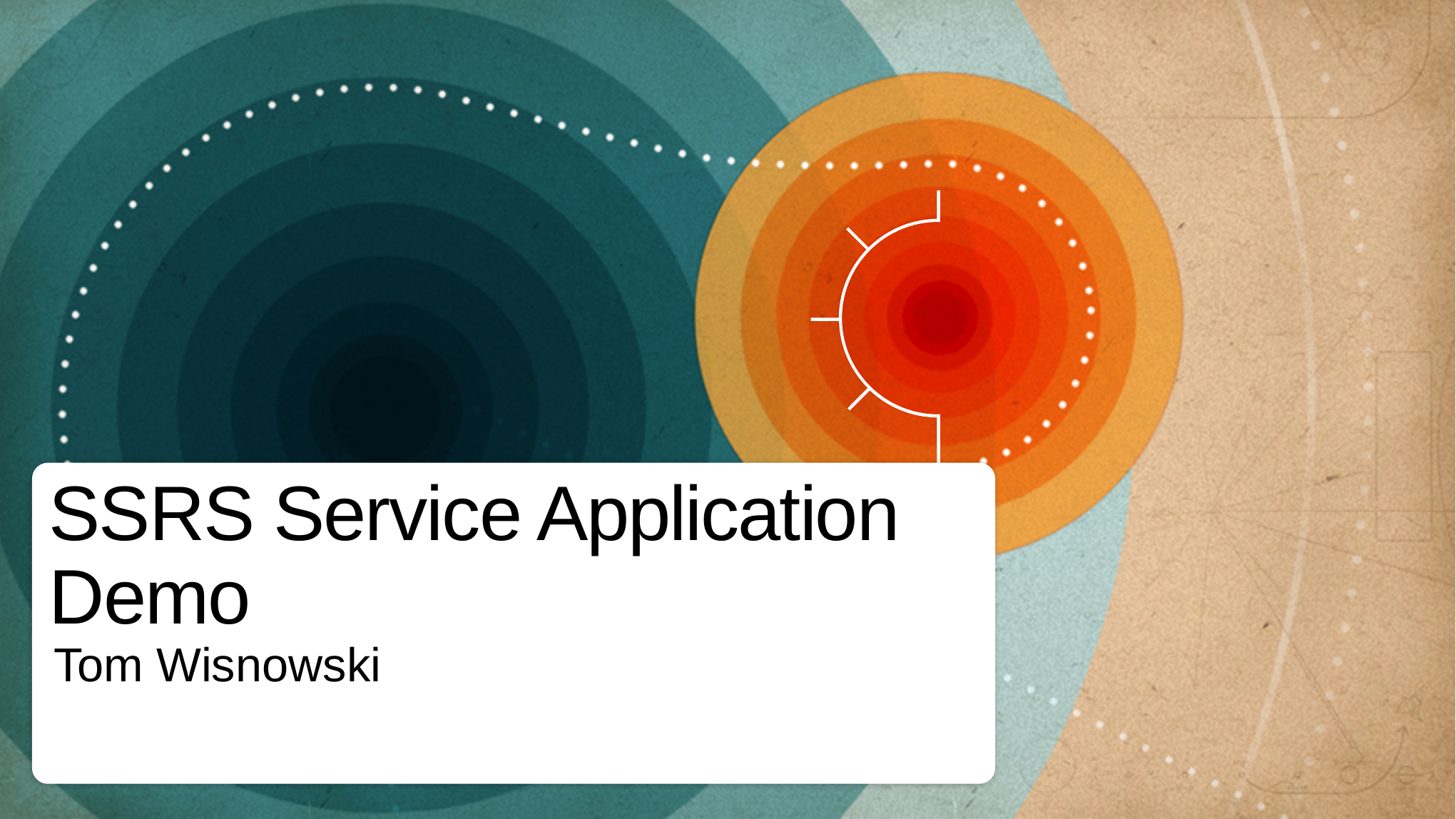

# SSRS Service Application Demo
Tom Wisnowski